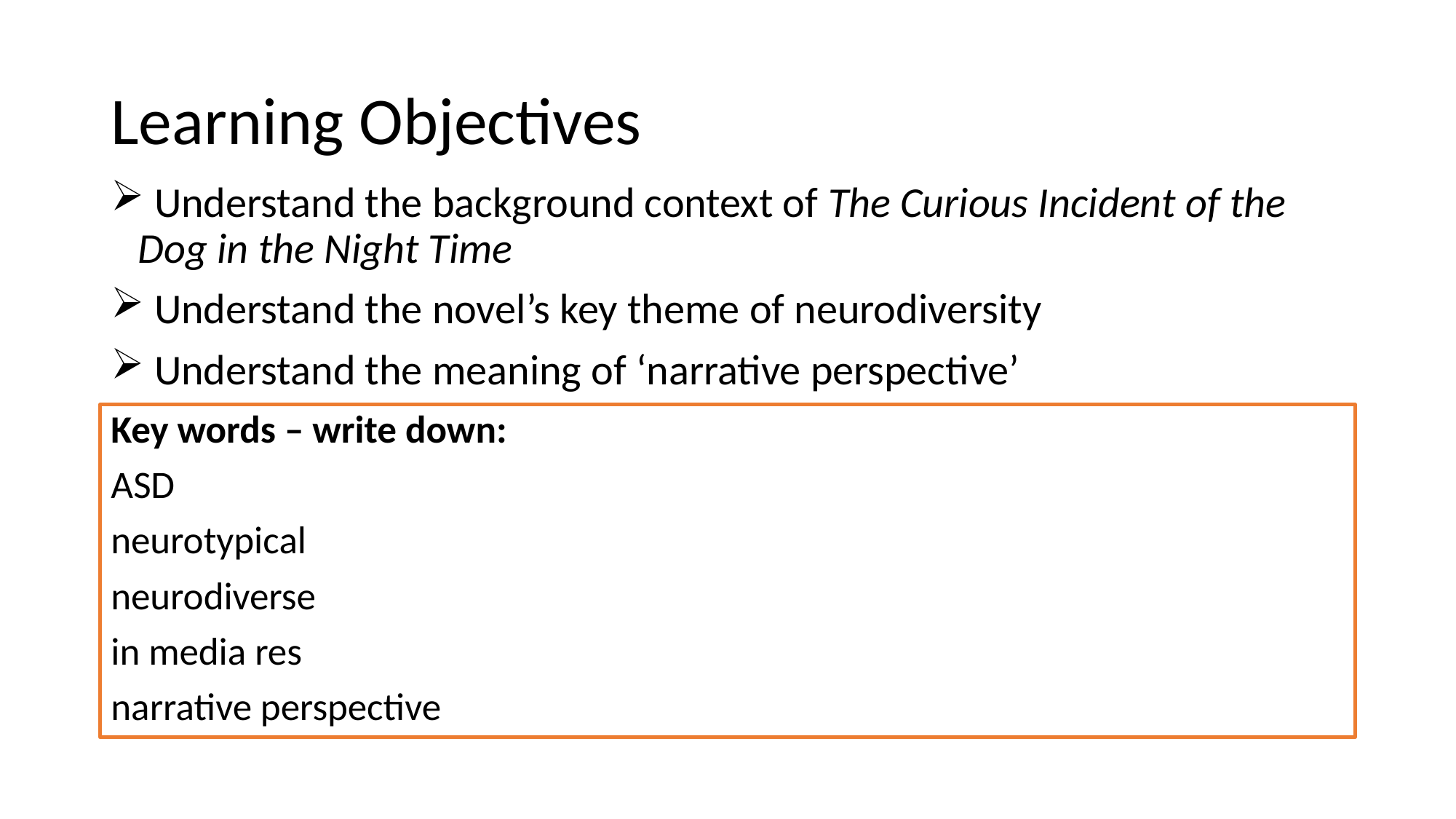

# Learning Objectives
 Understand the background context of The Curious Incident of the Dog in the Night Time
 Understand the novel’s key theme of neurodiversity
 Understand the meaning of ‘narrative perspective’
Key words – write down:
ASD
neurotypical
neurodiverse
in media res
narrative perspective